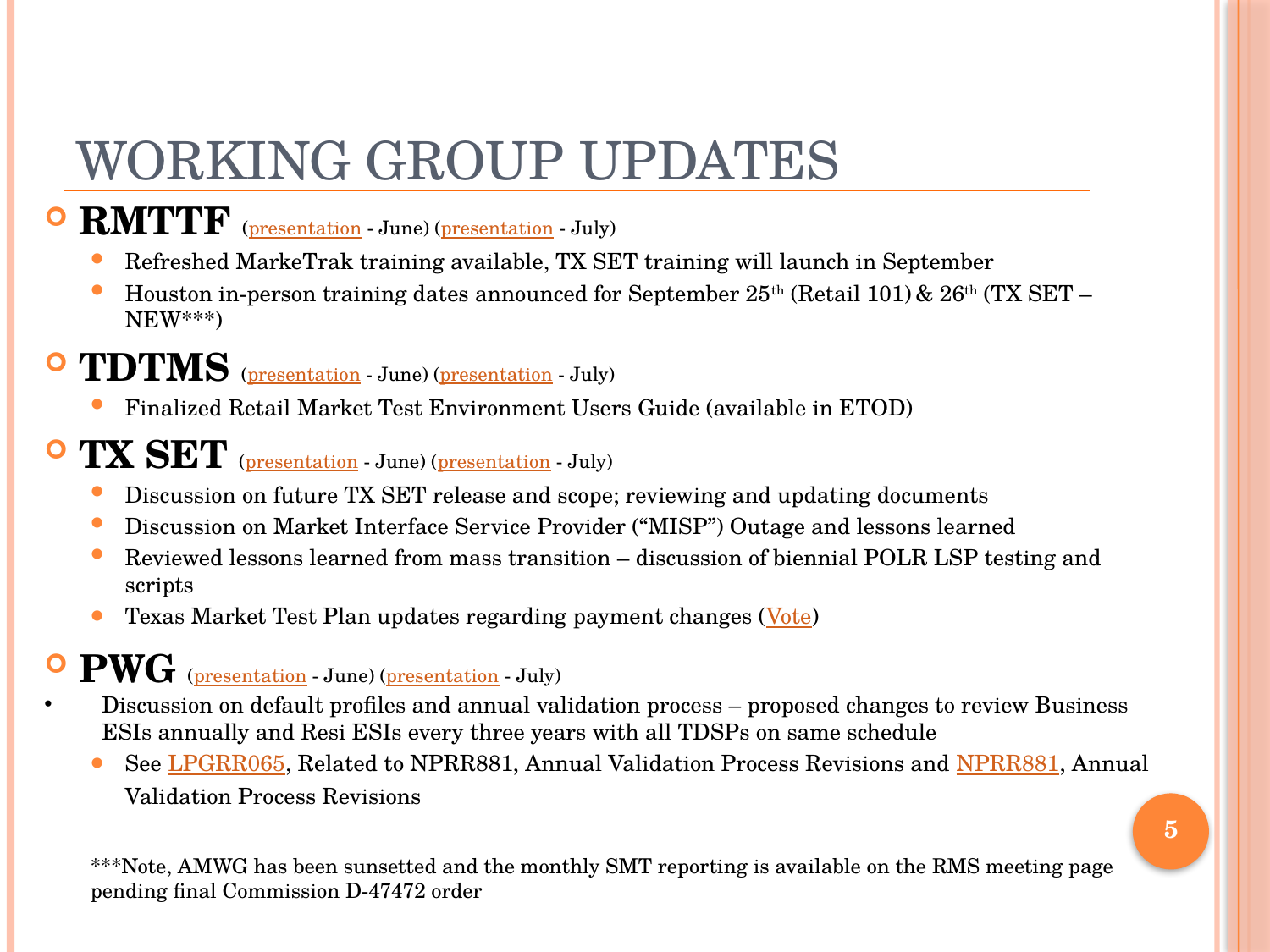

# Working Group Updates
RMTTF (presentation - June) (presentation - July)
Refreshed MarkeTrak training available, TX SET training will launch in September
Houston in-person training dates announced for September 25th (Retail 101) & 26th (TX SET – NEW***)
TDTMS (presentation - June) (presentation - July)
Finalized Retail Market Test Environment Users Guide (available in ETOD)
TX SET (presentation - June) (presentation - July)
Discussion on future TX SET release and scope; reviewing and updating documents
Discussion on Market Interface Service Provider (“MISP”) Outage and lessons learned
Reviewed lessons learned from mass transition – discussion of biennial POLR LSP testing and scripts
Texas Market Test Plan updates regarding payment changes (Vote)
PWG (presentation - June) (presentation - July)
Discussion on default profiles and annual validation process – proposed changes to review Business ESIs annually and Resi ESIs every three years with all TDSPs on same schedule
See LPGRR065, Related to NPRR881, Annual Validation Process Revisions and NPRR881, Annual Validation Process Revisions

***Note, AMWG has been sunsetted and the monthly SMT reporting is available on the RMS meeting page pending final Commission D-47472 order

5